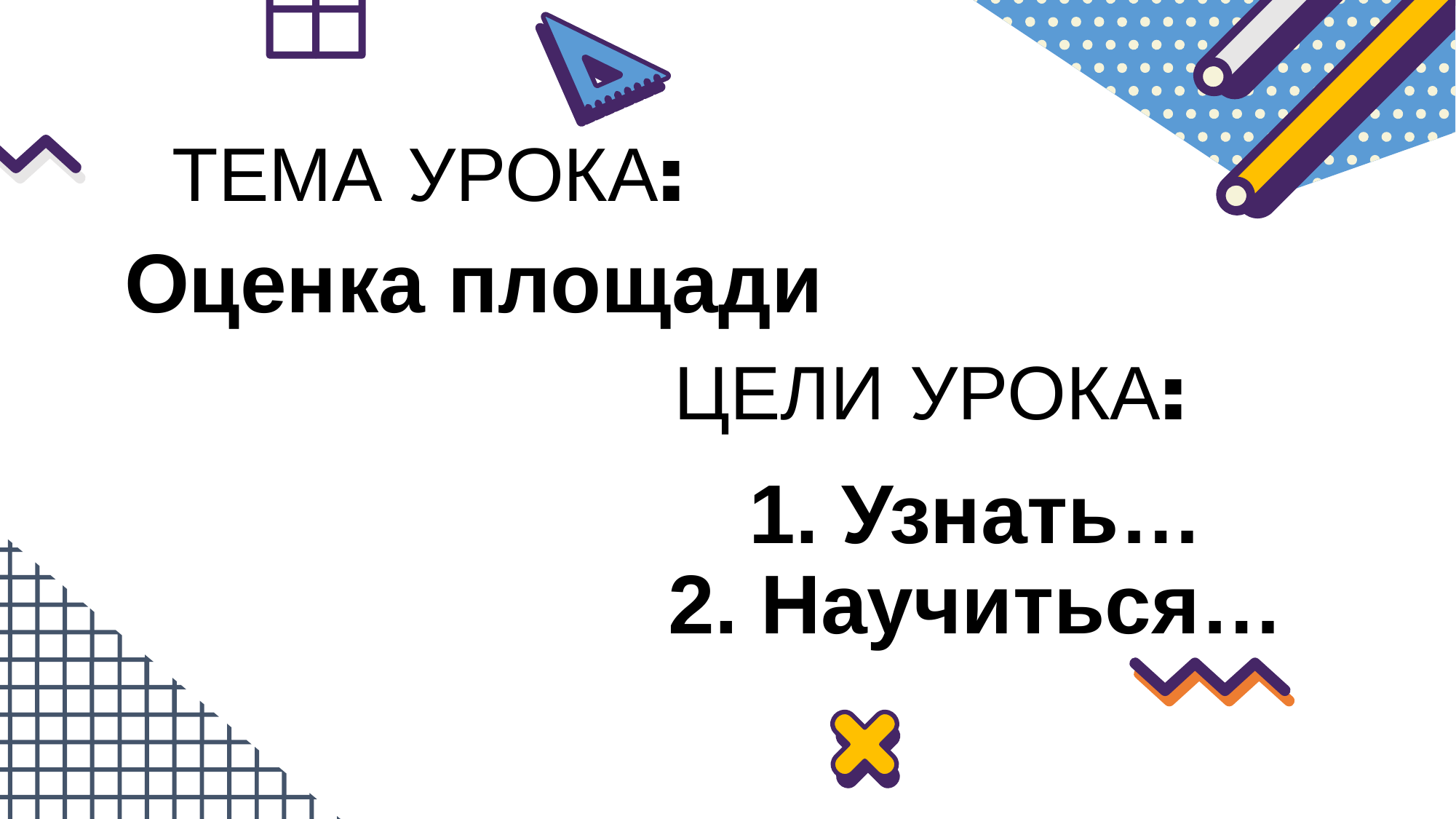

# ТЕМА УРОКА:
Оценка площади
ЦЕЛИ УРОКА:
1. Узнать…
2. Научиться…